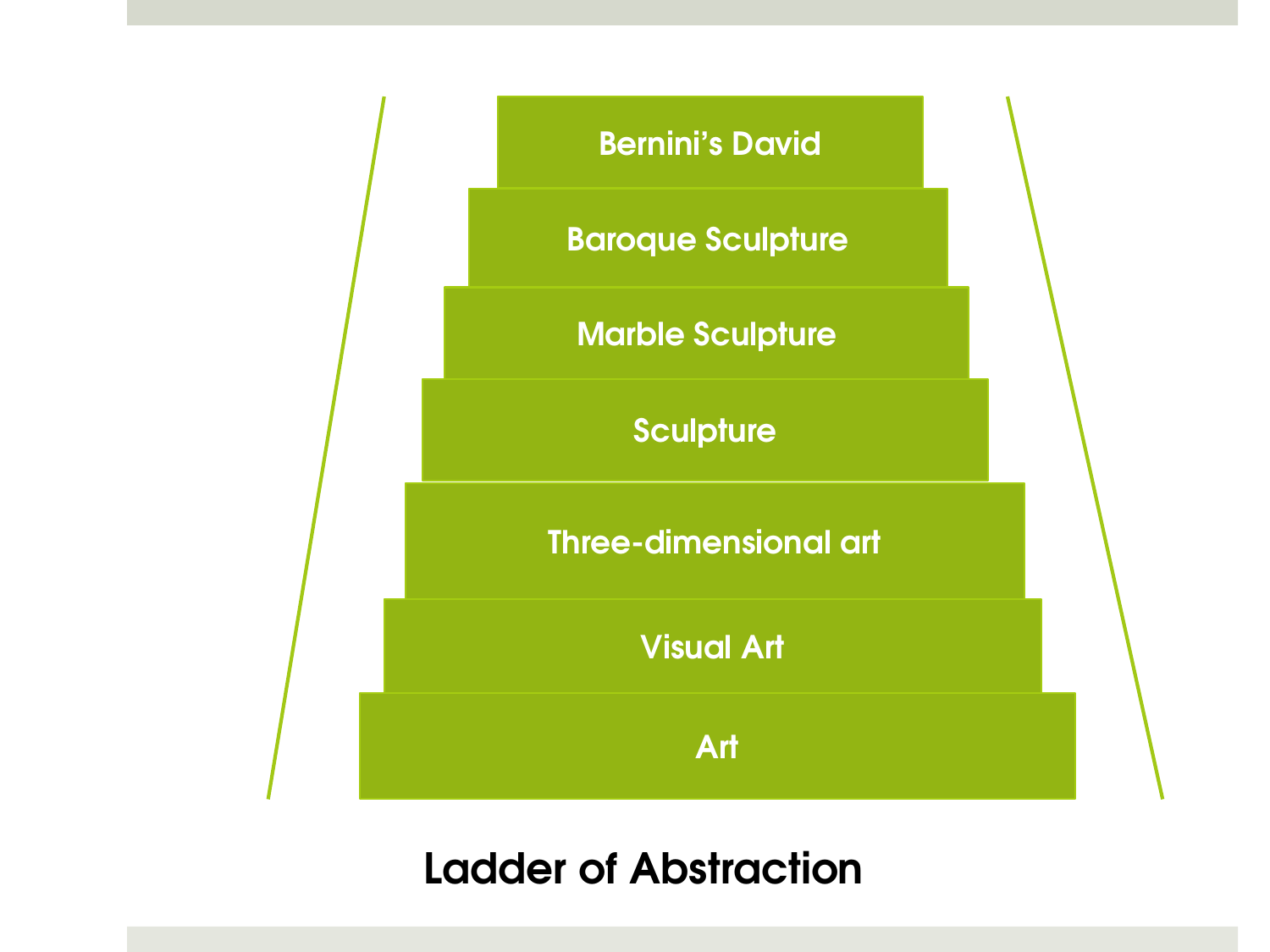

Bernini’s David
Baroque Sculpture
Marble Sculpture
Sculpture
Three-dimensional art
Visual Art
Art
Ladder of Abstraction